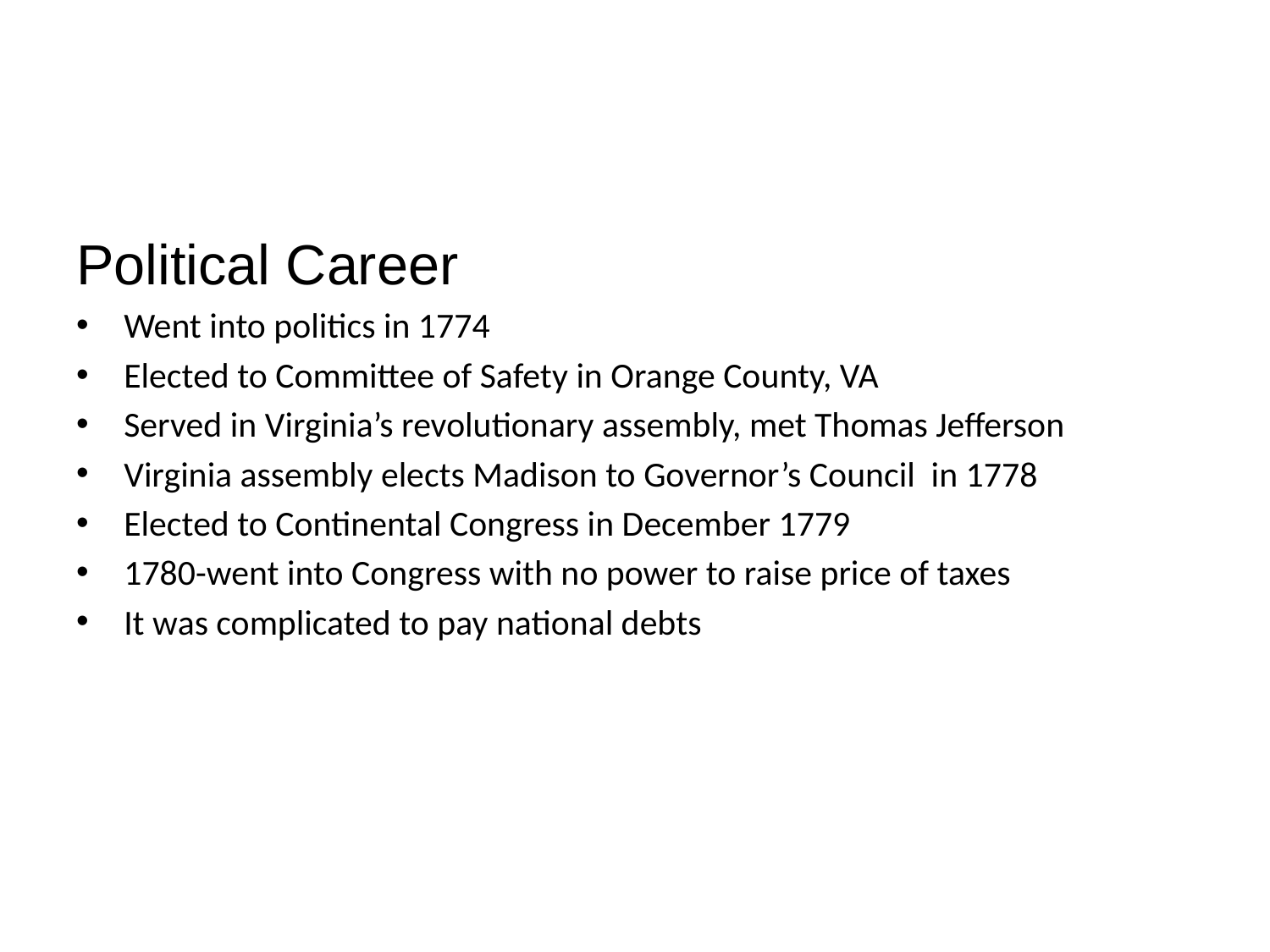

#
Political Career
Went into politics in 1774
Elected to Committee of Safety in Orange County, VA
Served in Virginia’s revolutionary assembly, met Thomas Jefferson
Virginia assembly elects Madison to Governor’s Council  in 1778
Elected to Continental Congress in December 1779
1780-went into Congress with no power to raise price of taxes
It was complicated to pay national debts